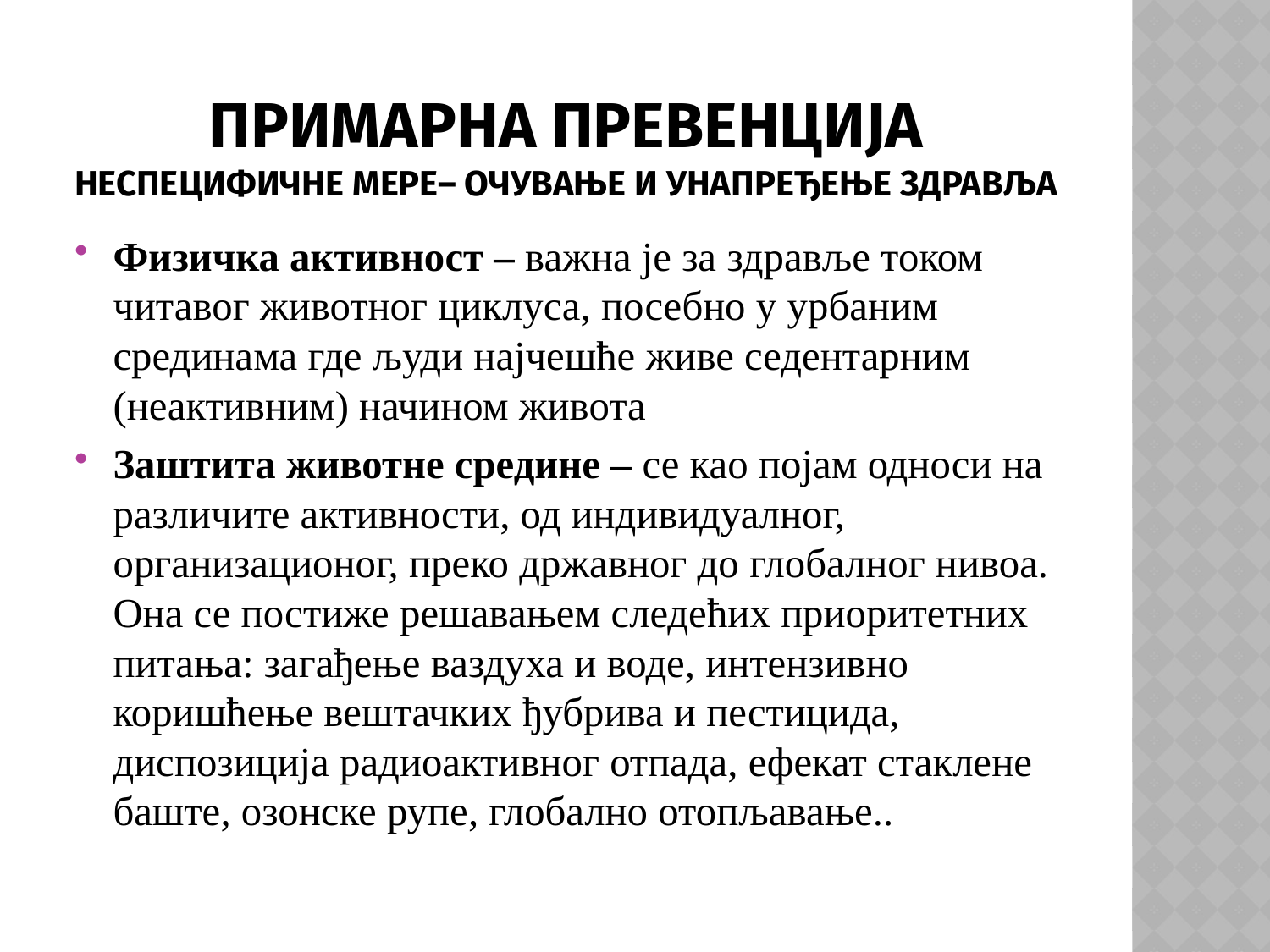

# Примарна превенција неспецифичне мере– очување и унапређење здравља
Физичка активност – важна је за здравље током читавог животног циклуса, посебно у урбаним срединама где људи најчешће живе седентарним (неактивним) начином живота
Заштита животне средине – се као појам односи на различите активности, од индивидуалног, организационог, преко државног до глобалног нивоа. Она се постиже решавањем следећих приоритетних питања: загађење ваздуха и воде, интензивно коришћење вештачких ђубрива и пестицида, диспозиција радиоактивног отпада, ефекат стаклене баште, озонске рупе, глобално отопљавање..